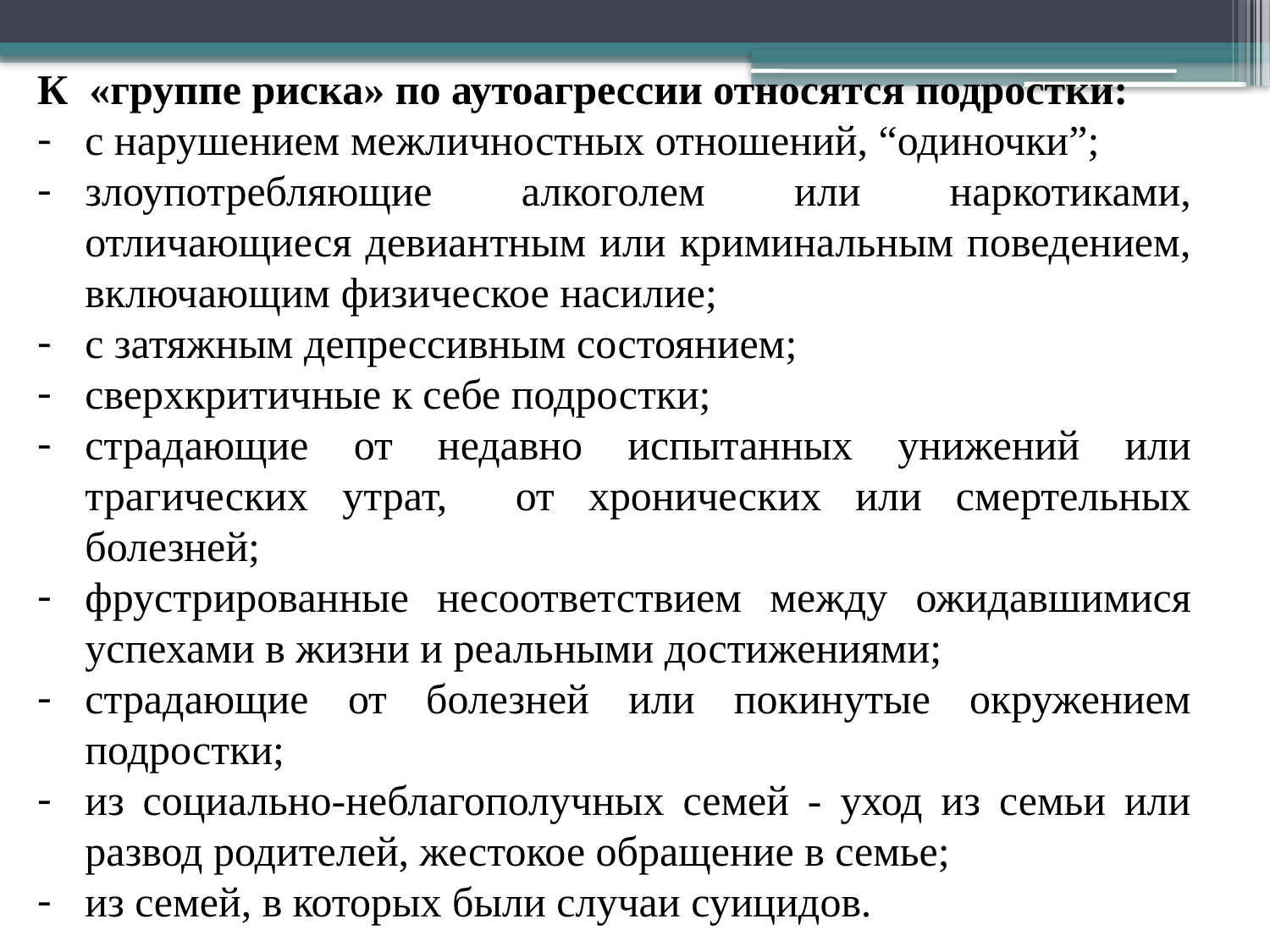

К  «группе риска» по аутоагрессии относятся подростки:
с нарушением межличностных отношений, “одиночки”;
злоупотребляющие алкоголем или наркотиками, отличающиеся девиантным или криминальным поведением, включающим физическое насилие;
с затяжным депрессивным состоянием;
сверхкритичные к себе подростки;
страдающие от недавно испытанных унижений или трагических утрат,  от хронических или смертельных болезней;
фрустрированные несоответствием между ожидавшимися успехами в жизни и реальными достижениями;
страдающие от болезней или покинутые окружением подростки;
из социально-неблагополучных семей - уход из семьи или развод родителей, жестокое обращение в семье;
из семей, в которых были случаи суицидов.